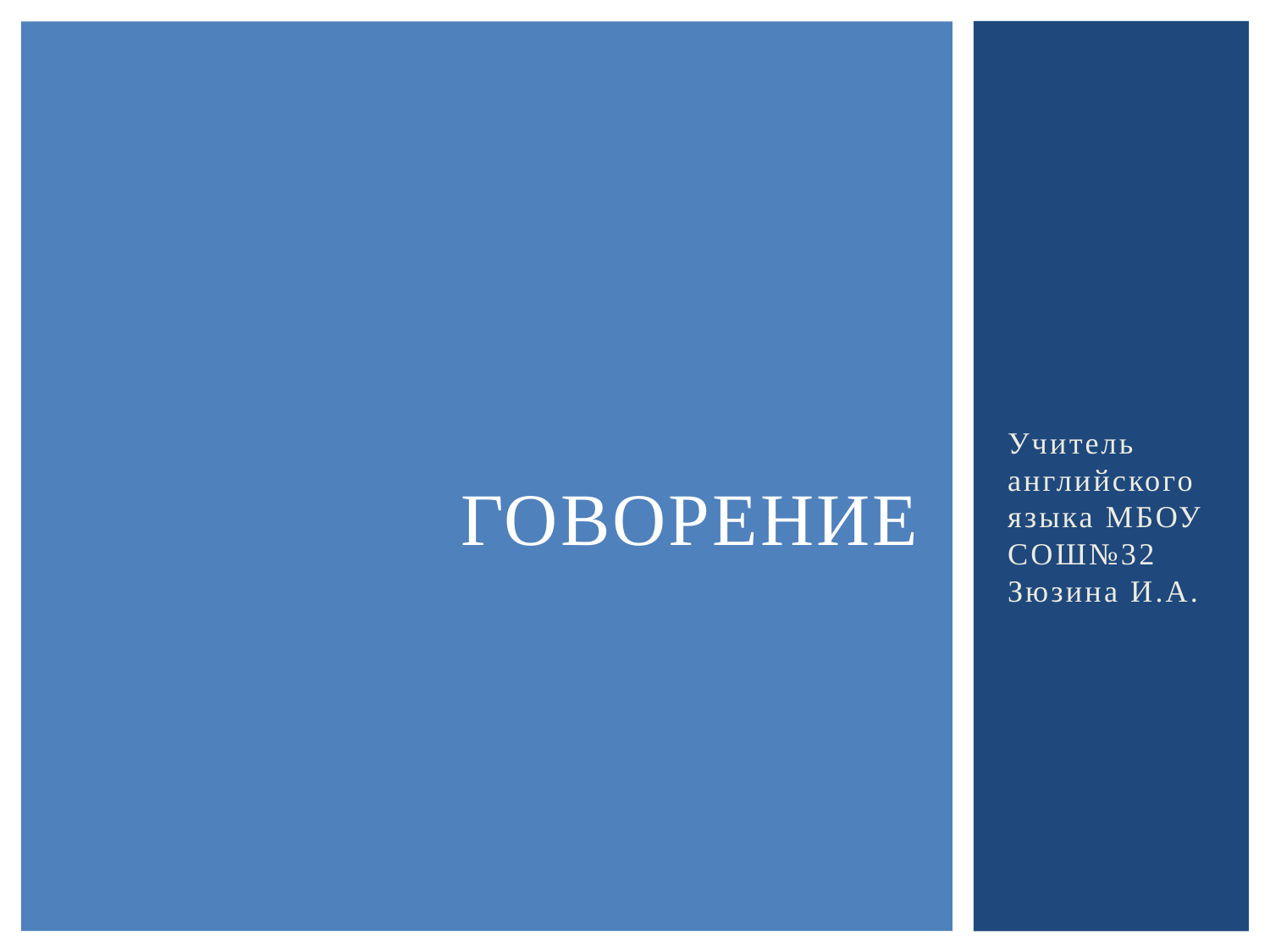

# говорение
Учитель английского языка МБОУ СОШ№32 Зюзина И.А.